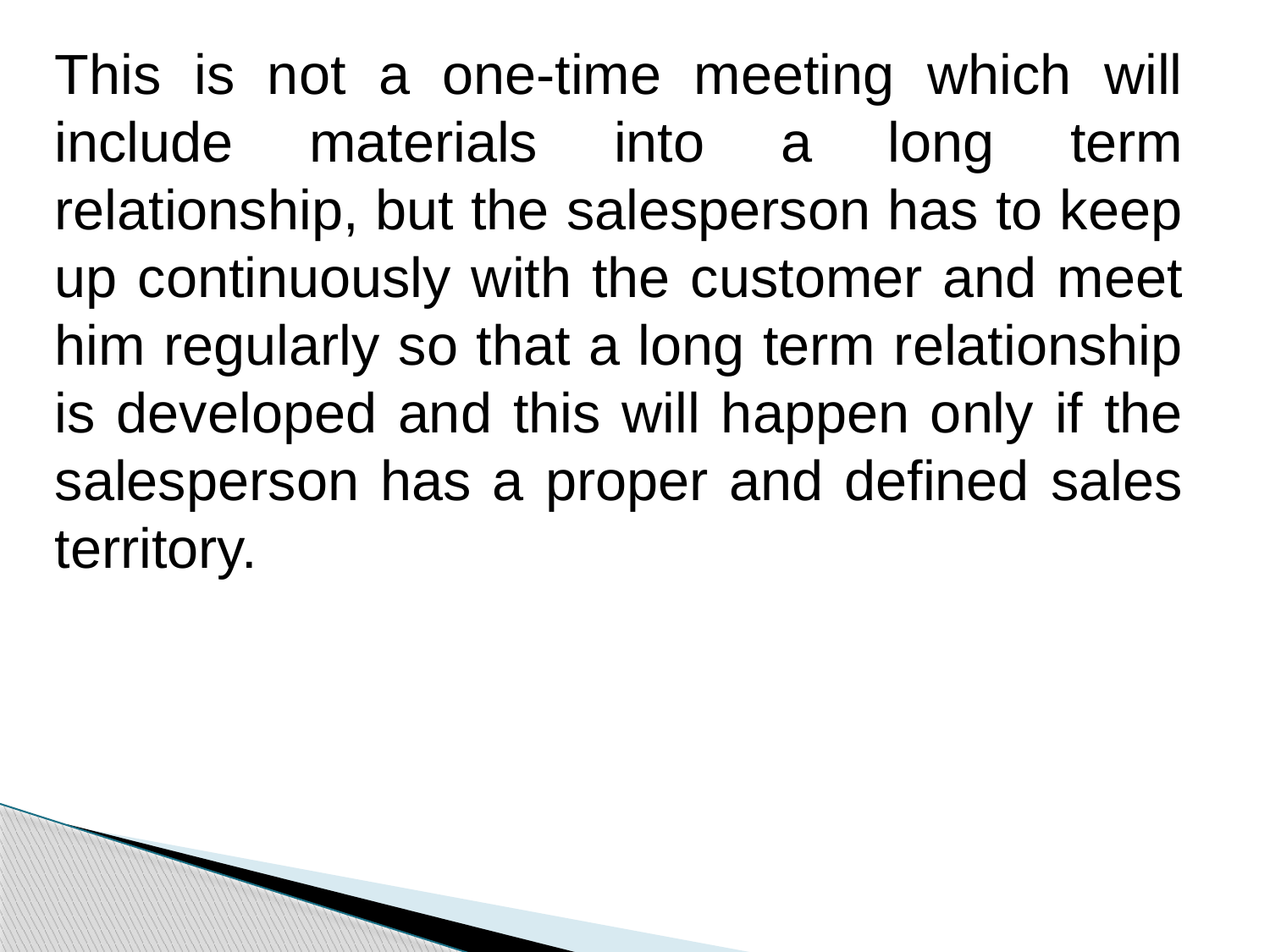

This is not a one-time meeting which will include materials into a long term relationship, but the salesperson has to keep up continuously with the customer and meet him regularly so that a long term relationship is developed and this will happen only if the salesperson has a proper and defined sales territory.